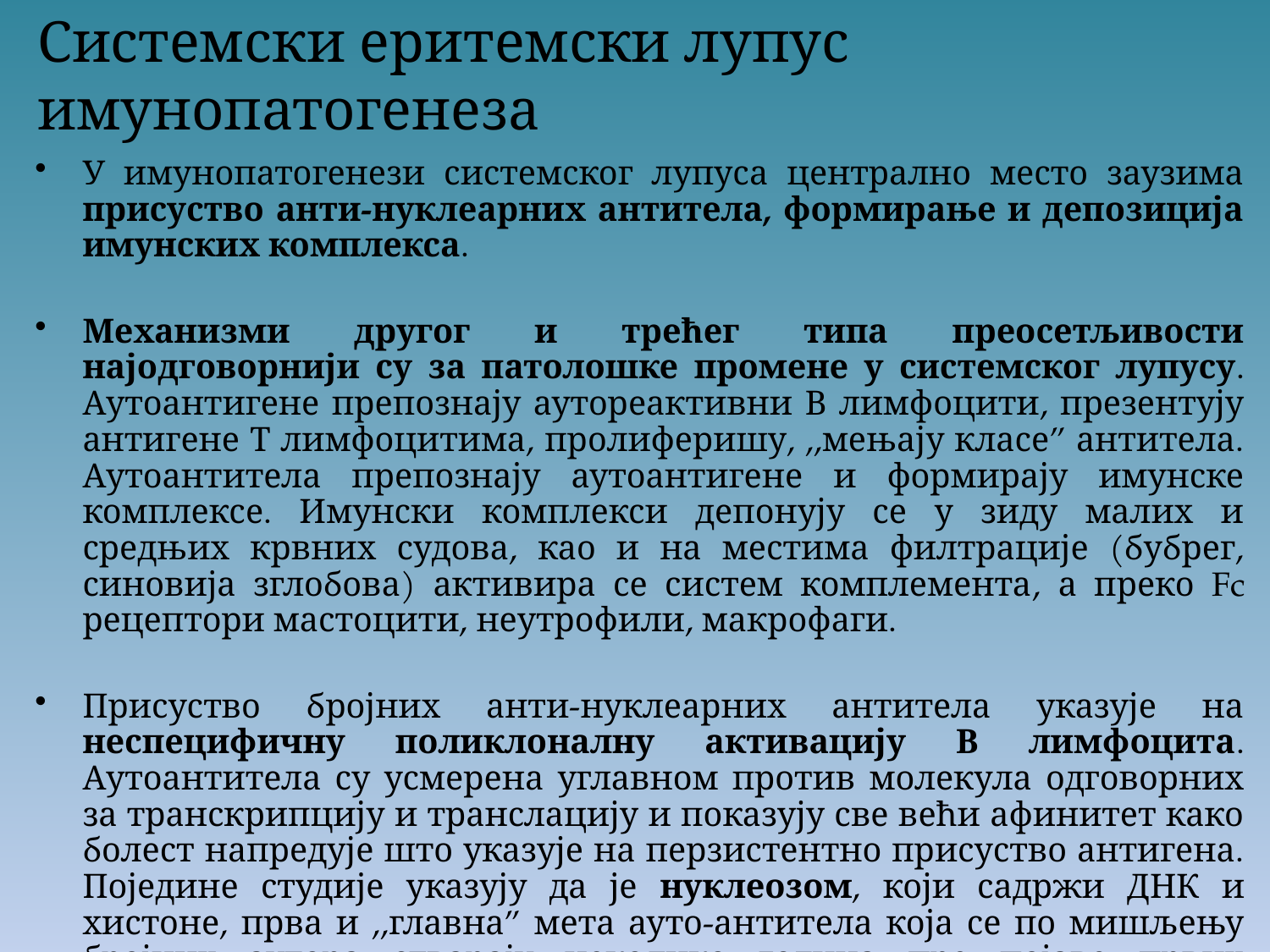

Системски еритемски лупус
имунопатогенеза
У имунопатогенези системског лупуса централно место заузима присуство анти-нуклеарних антитела, формирање и депозиција имунских комплекса.

Механизми другог и трећег типа преосетљивости најодговорнији су за патолошке промене у системског лупусу. Аутоантигене препознају аутореактивни В лимфоцити, презентују антигене Т лимфоцитима, пролиферишу, ,,мењају класе” антитела. Аутоантитела препознају аутоантигене и формирају имунске комплексе. Имунски комплекси депонују се у зиду малих и средњих крвних судова, као и на местима филтрације (бубрег, синовија зглобова) активира се систем комплемента, а преко Fc рецептори мастоцити, неутрофили, макрофаги.

Присуство бројних анти-нуклеарних антитела указује на неспецифичну поликлоналну активацију В лимфоцита. Аутоантитела су усмерена углавном против молекула одговорних за транскрипцију и транслацију и показују све већи афинитет како болест напредује што указује на перзистентно присуство антигена. Поједине студије указују да је нуклеозом, који садржи ДНК и хистоне, прва и ,,главна” мета ауто-антитела која се по мишљењу бројних аутора стварају неколико година пре појаве првих симптома.